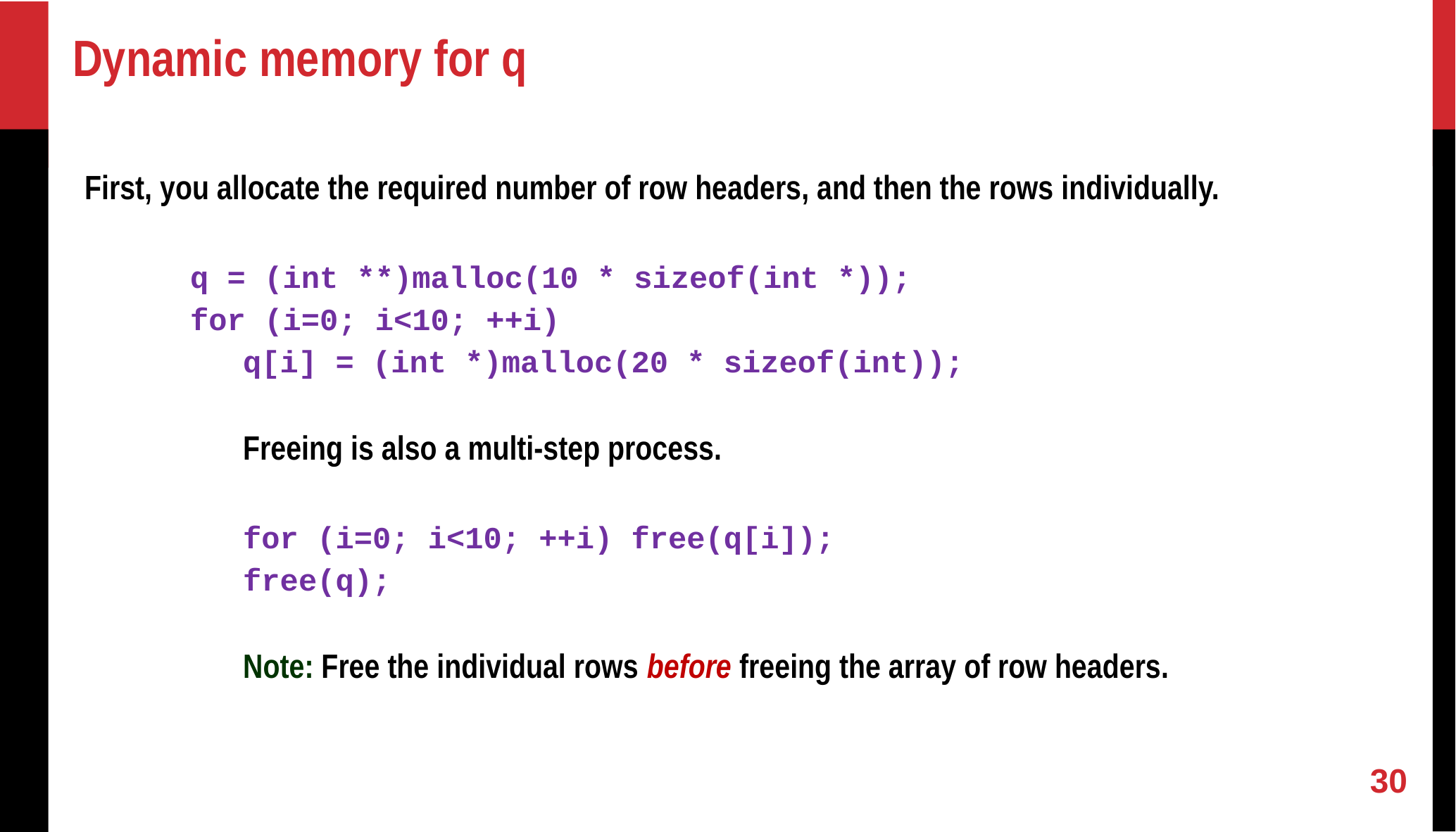

Dynamic memory for q
First, you allocate the required number of row headers, and then the rows individually.

q = (int **)malloc(10 * sizeof(int *));
for (i=0; i<10; ++i)
q[i] = (int *)malloc(20 * sizeof(int));

Freeing is also a multi-step process.

for (i=0; i<10; ++i) free(q[i]);
free(q);

Note: Free the individual rows before freeing the array of row headers.
30